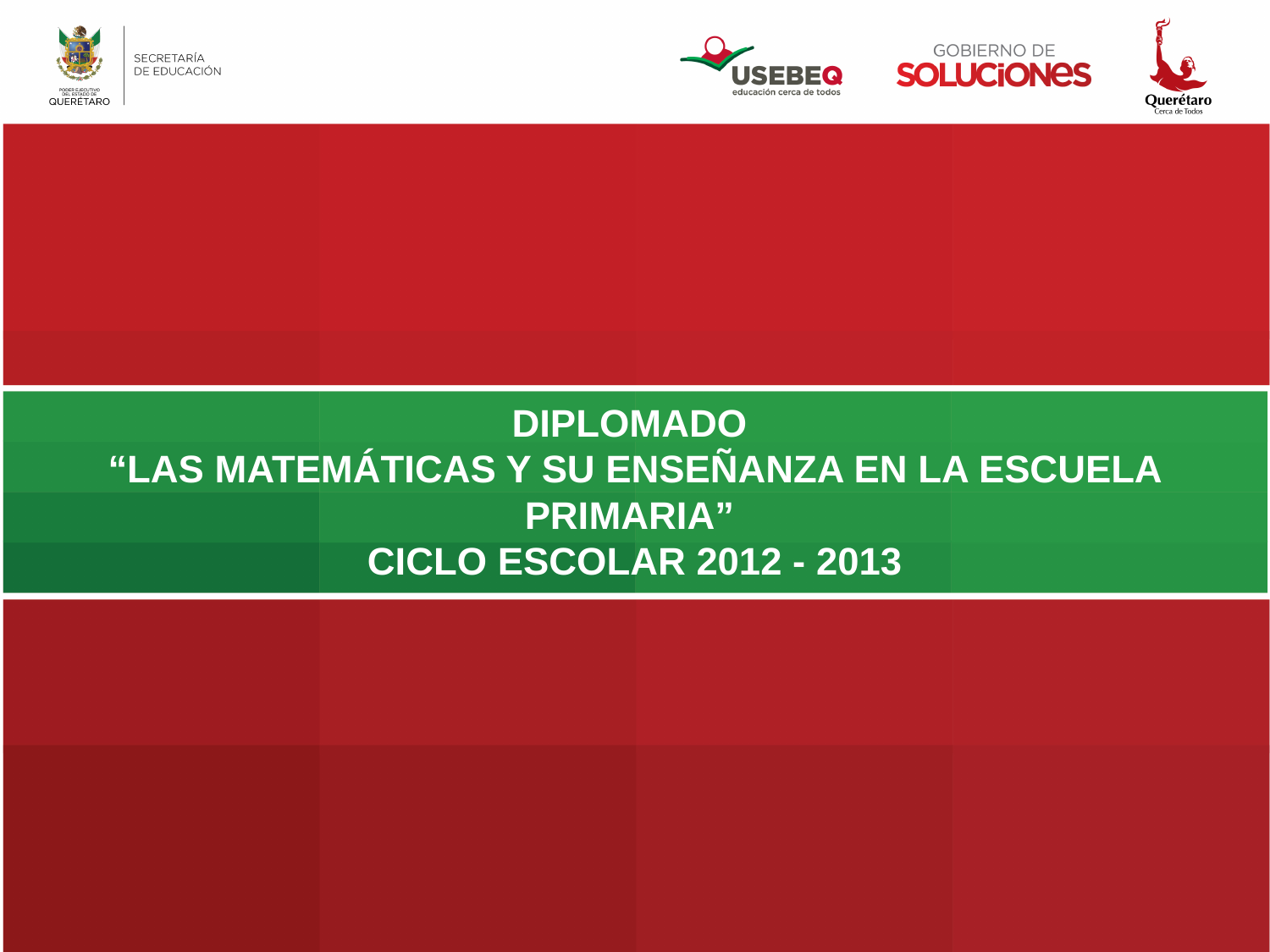

DIPLOMADO
“LAS MATEMÁTICAS Y SU ENSEÑANZA EN LA ESCUELA PRIMARIA”
CICLO ESCOLAR 2012 - 2013